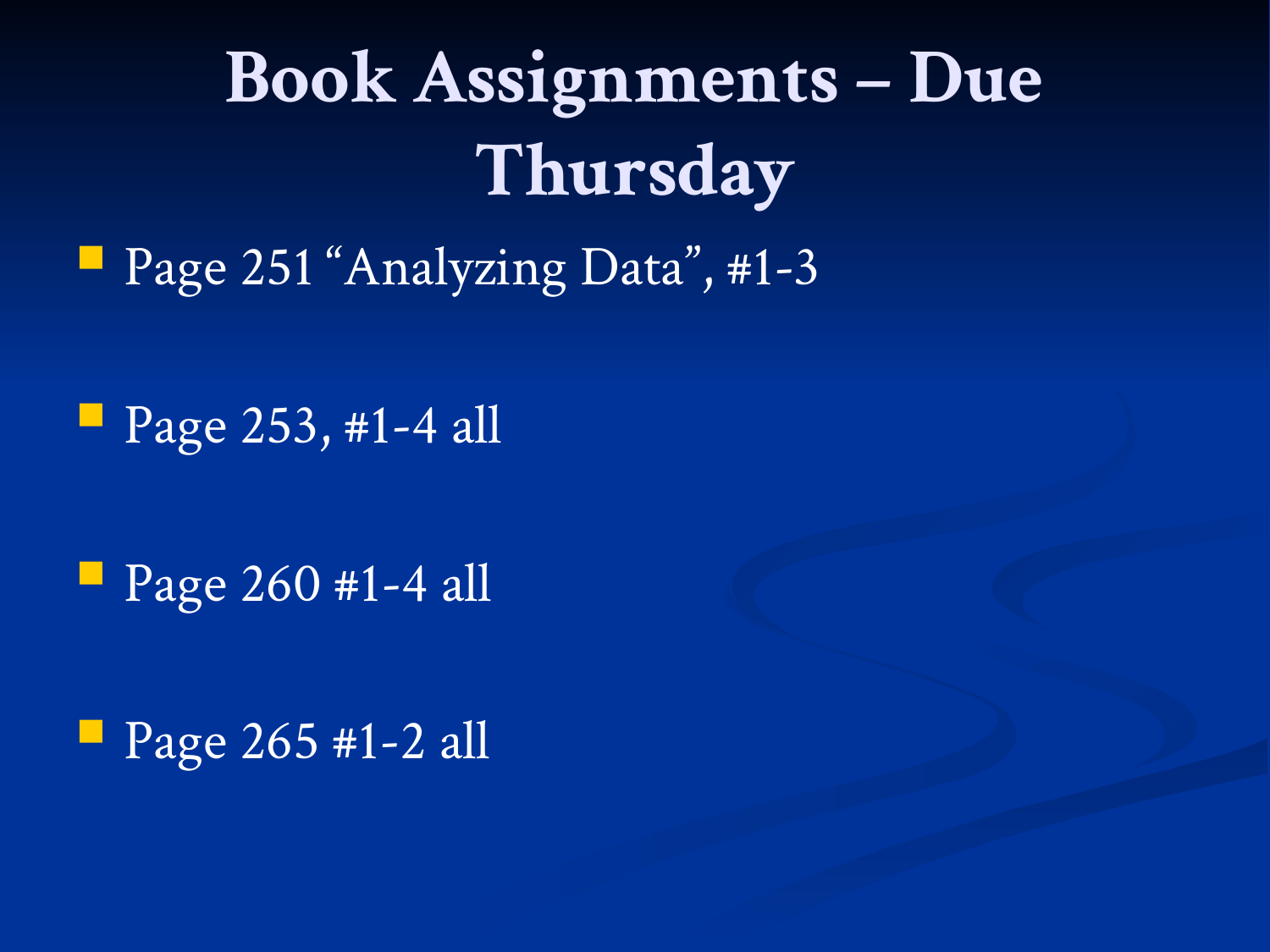

# Book Assignments – Due Thursday
Page 251 “Analyzing Data”, #1-3

Page 253, #1-4 all

Page 260 #1-4 all

Page 265 #1-2 all